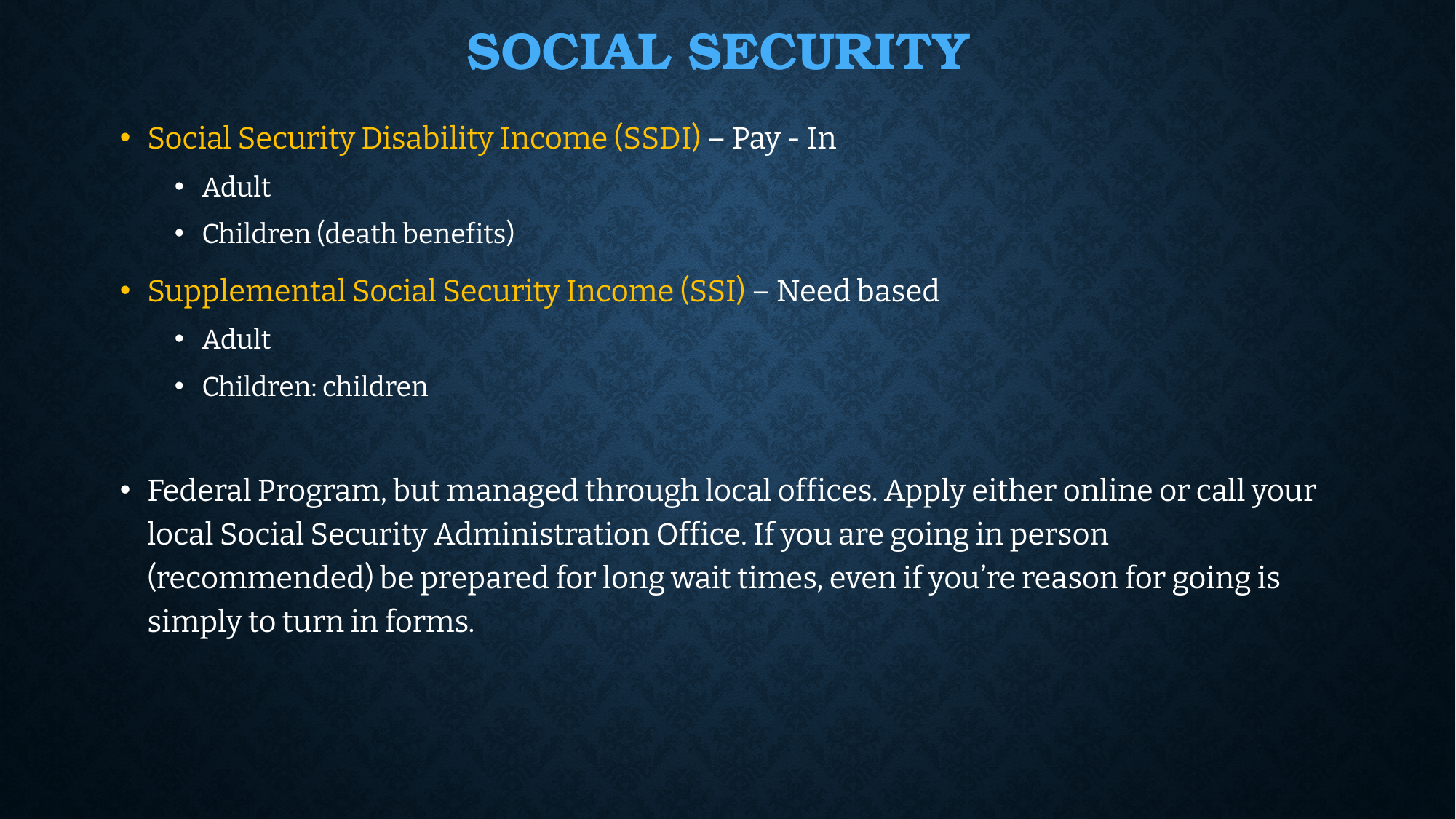

# Social security
Social Security Disability Income (SSDI) – Pay - In
Adult
Children (death benefits)
Supplemental Social Security Income (SSI) – Need based
Adult
Children: children

Federal Program, but managed through local offices. Apply either online or call your local Social Security Administration Office. If you are going in person (recommended) be prepared for long wait times, even if you’re reason for going is simply to turn in forms.